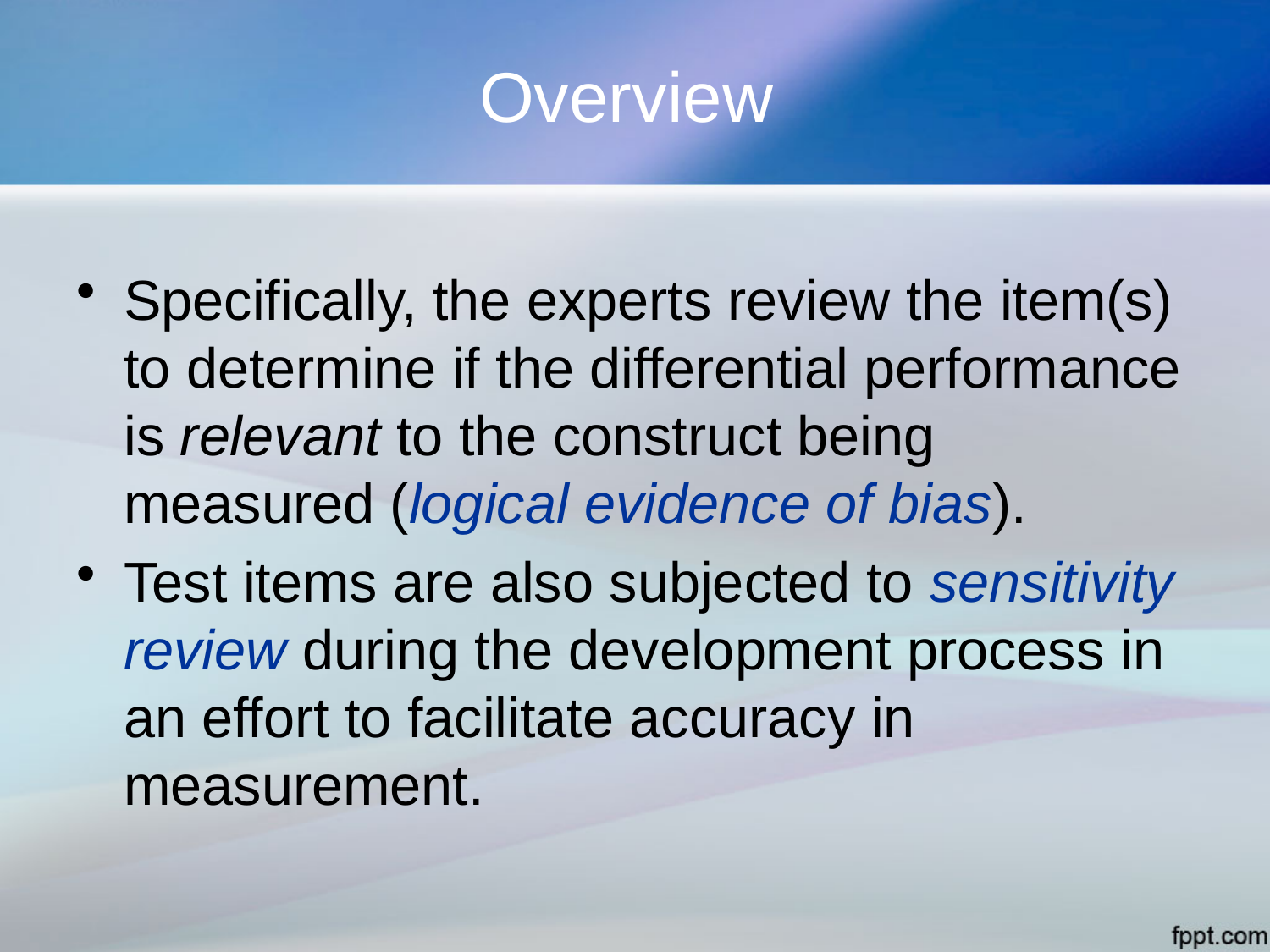

# Overview
Specifically, the experts review the item(s) to determine if the differential performance is relevant to the construct being measured (logical evidence of bias).
Test items are also subjected to sensitivity review during the development process in an effort to facilitate accuracy in measurement.